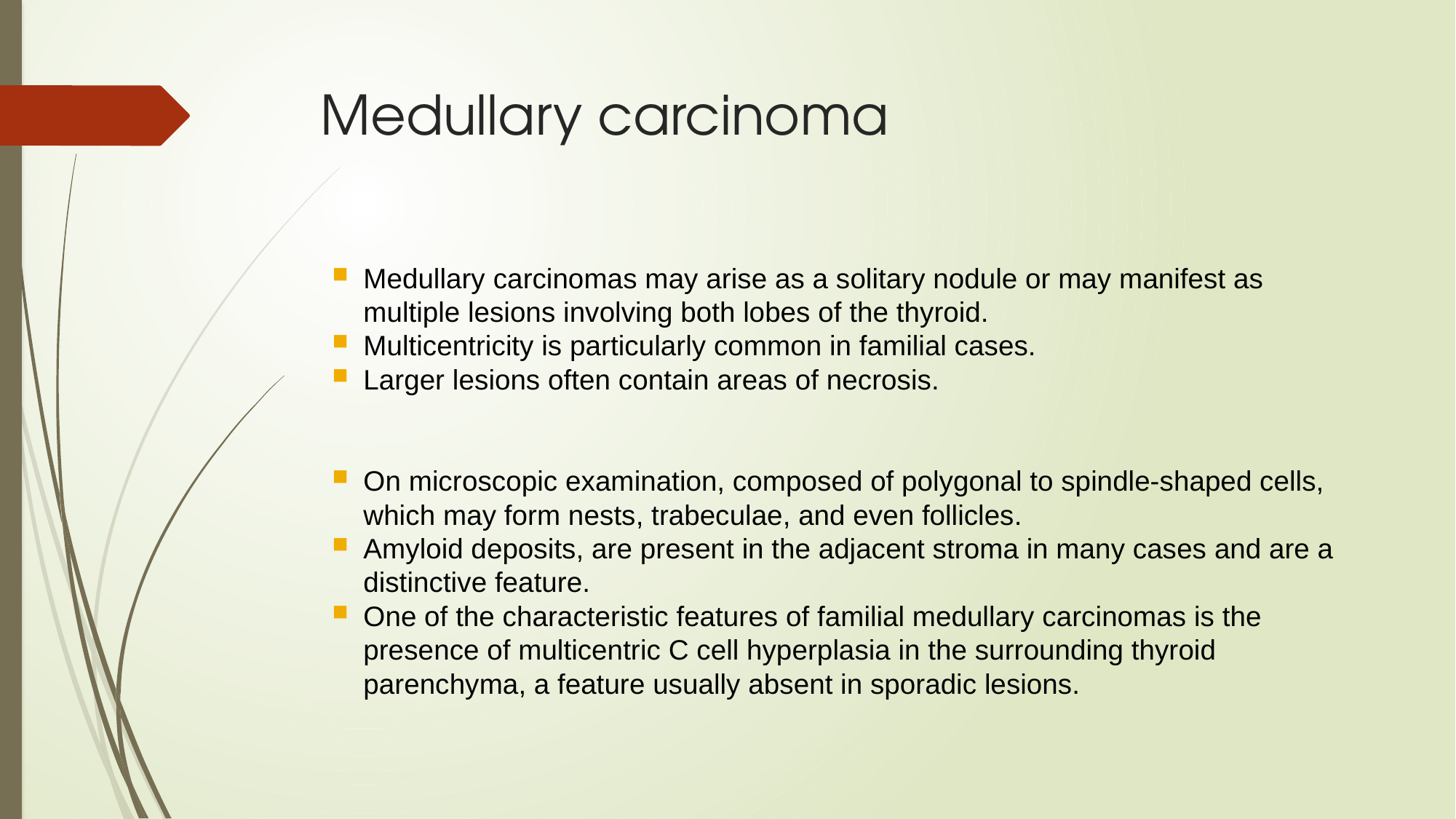

# Medullary carcinoma
Medullary carcinomas may arise as a solitary nodule or may manifest as multiple lesions involving both lobes of the thyroid.
Multicentricity is particularly common in familial cases.
Larger lesions often contain areas of necrosis.

On microscopic examination, composed of polygonal to spindle-shaped cells, which may form nests, trabeculae, and even follicles.
Amyloid deposits, are present in the adjacent stroma in many cases and are a distinctive feature.
One of the characteristic features of familial medullary carcinomas is the presence of multicentric C cell hyperplasia in the surrounding thyroid parenchyma, a feature usually absent in sporadic lesions.